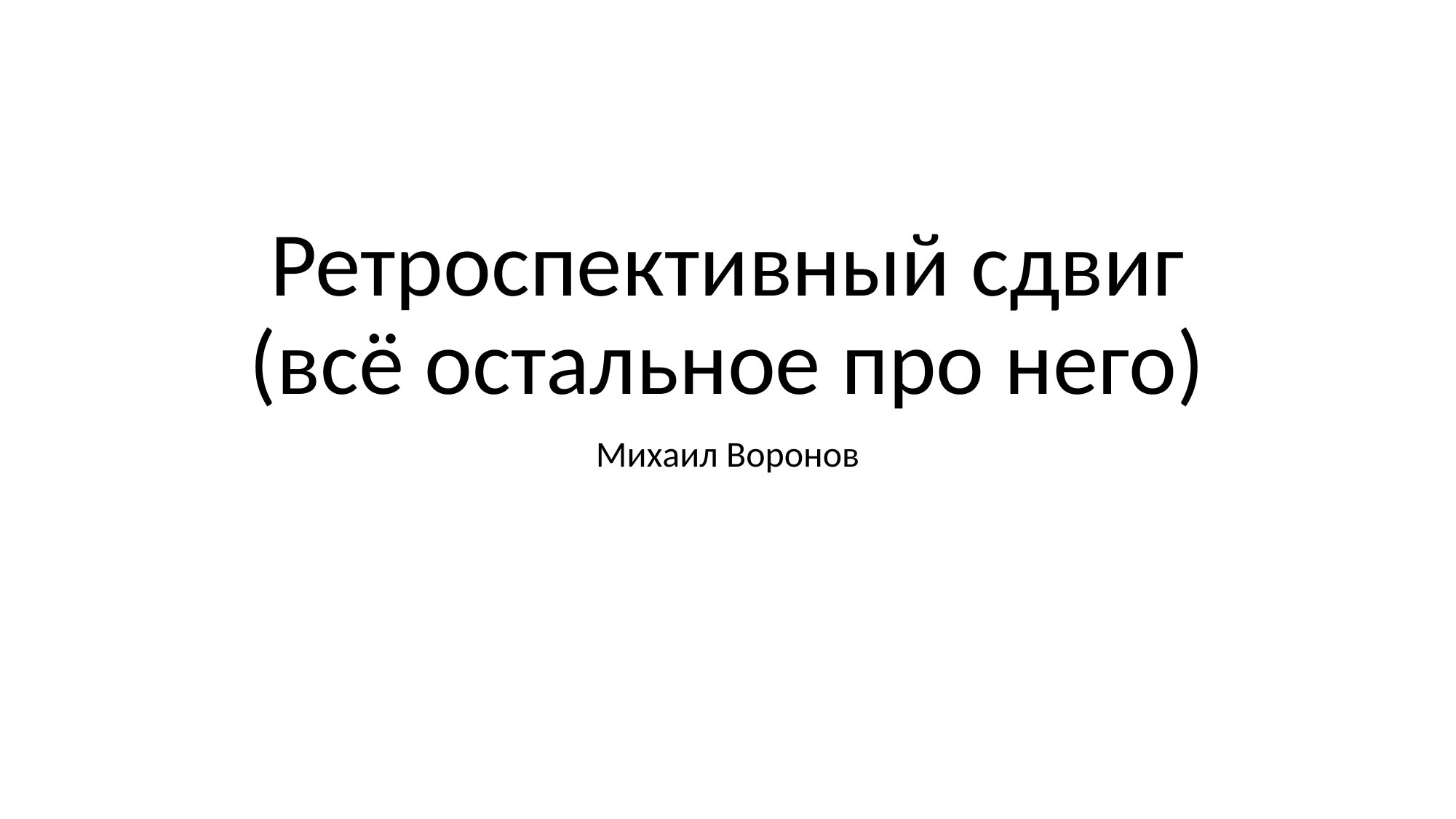

# Ретроспективный сдвиг (всё остальное про него)
Михаил Воронов